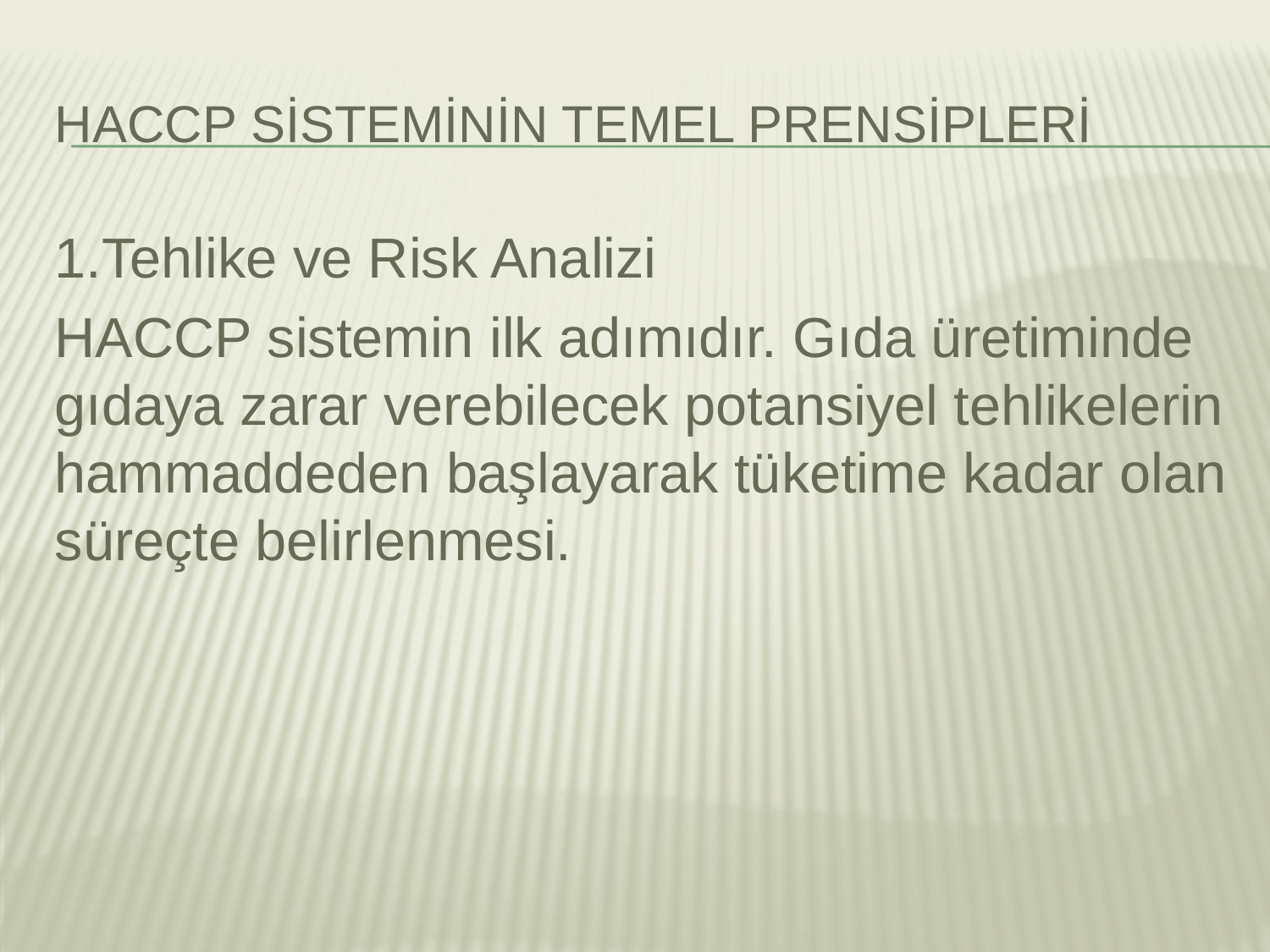

# HACCP SİSTEMİNİN TEMEL PRENSİPLERİ
1.Tehlike ve Risk Analizi
HACCP sistemin ilk adımıdır. Gıda üretiminde gıdaya zarar verebilecek potansiyel tehlikelerin hammaddeden başlayarak tüketime kadar olan süreçte belirlenmesi.